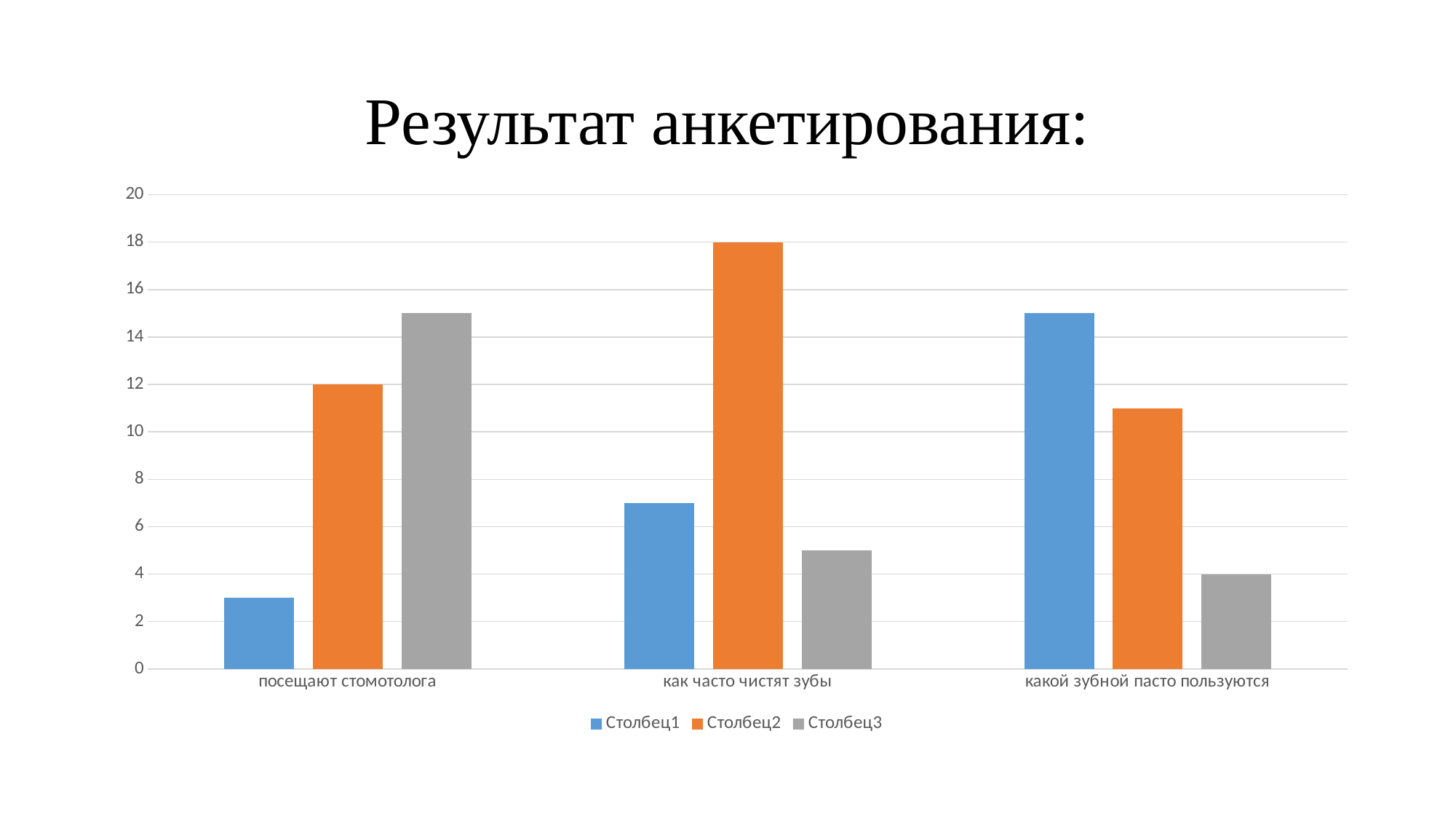

# Результат анкетирования:

### Chart

| Category | Столбец1 | Столбец2 | Столбец3 |
|---|---|---|---|
| посещают стомотолога | 3.0 | 12.0 | 15.0 |
| как часто чистят зубы | 7.0 | 18.0 | 5.0 |
| какой зубной пасто пользуются | 15.0 | 11.0 | 4.0 |